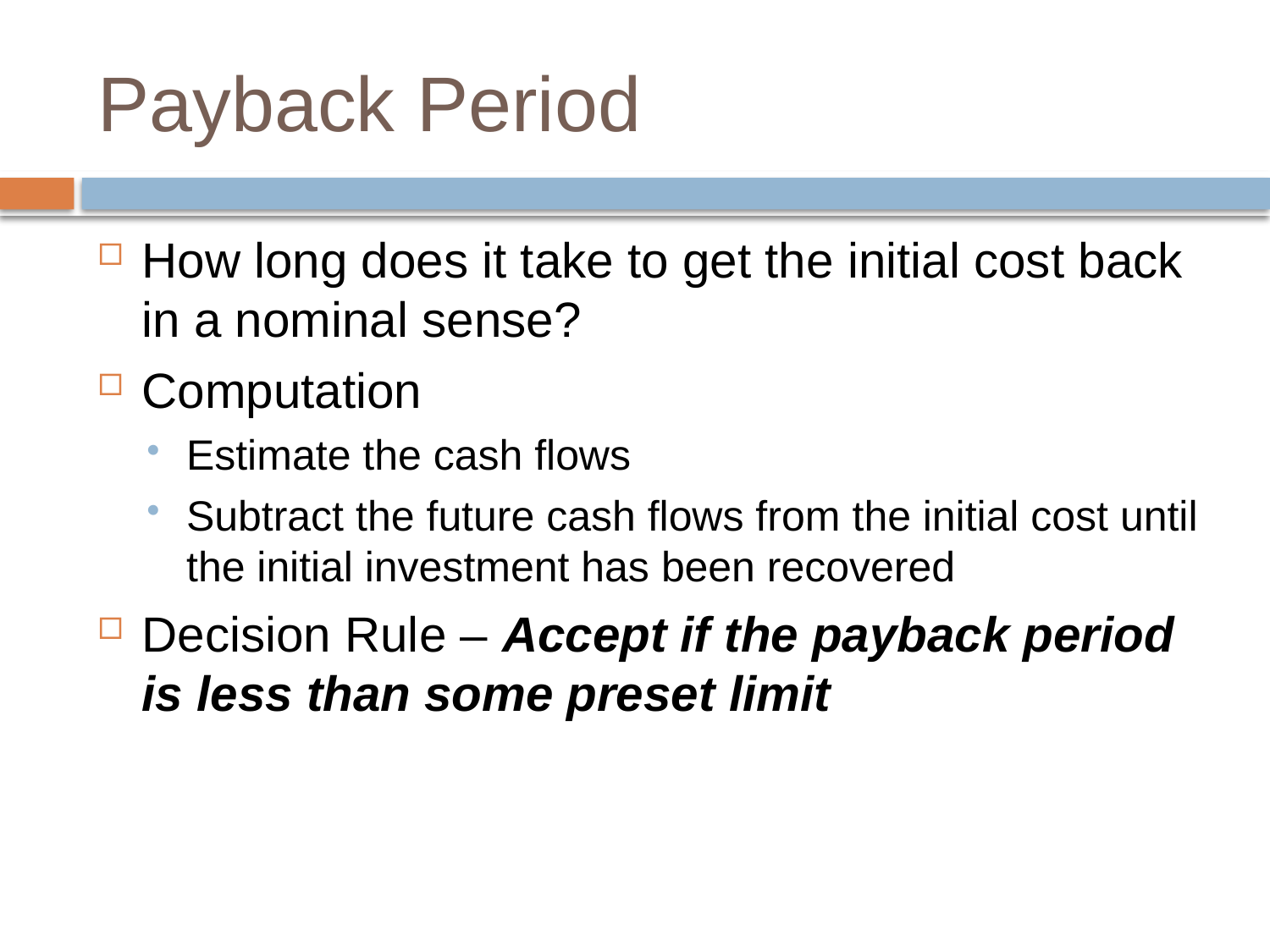

# Payback Period
How long does it take to get the initial cost back in a nominal sense?
Computation
Estimate the cash flows
Subtract the future cash flows from the initial cost until the initial investment has been recovered
Decision Rule – Accept if the payback period is less than some preset limit